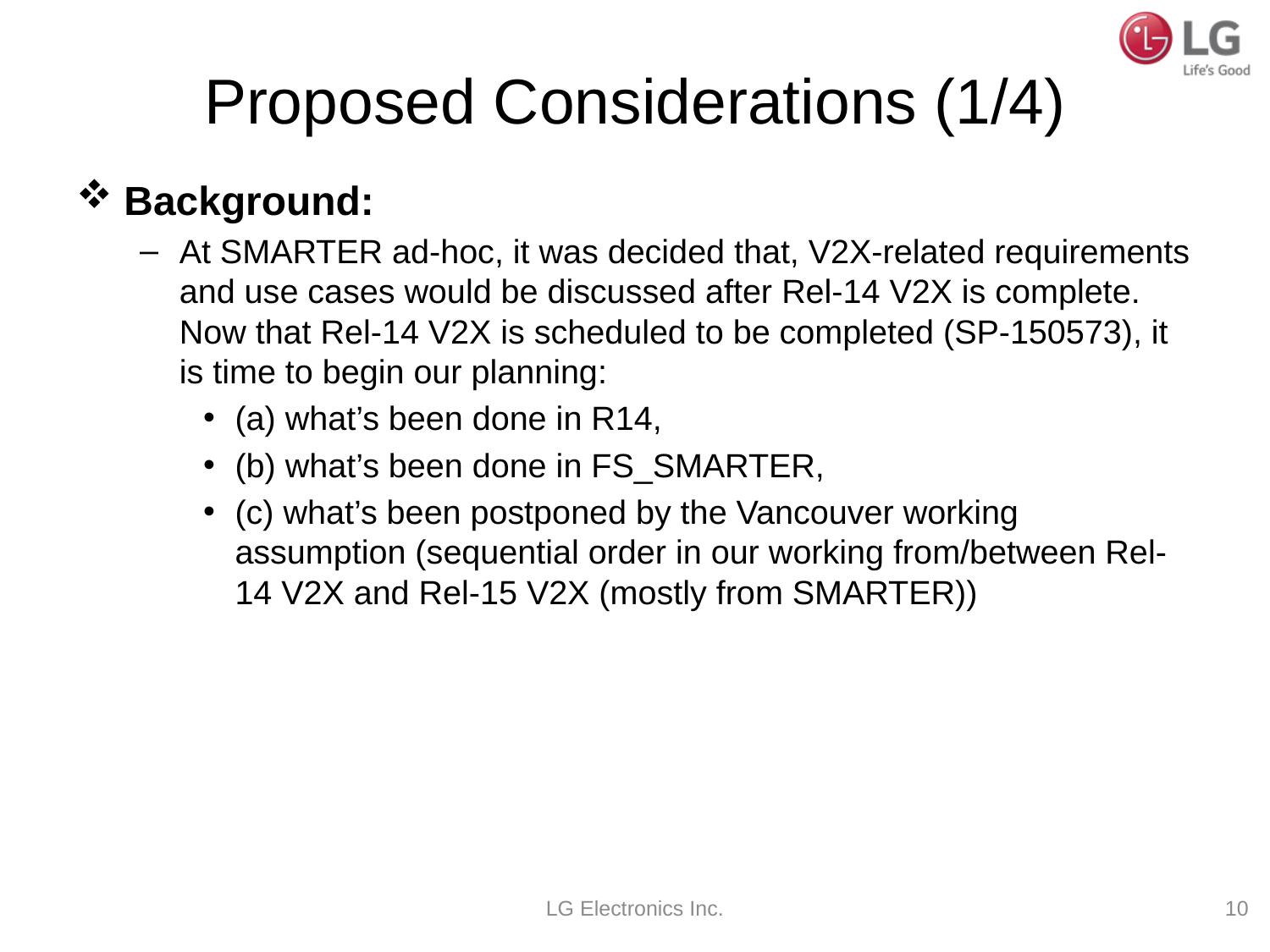

# Proposed Considerations (1/4)
Background:
At SMARTER ad-hoc, it was decided that, V2X-related requirements and use cases would be discussed after Rel-14 V2X is complete. Now that Rel-14 V2X is scheduled to be completed (SP-150573), it is time to begin our planning:
(a) what’s been done in R14,
(b) what’s been done in FS_SMARTER,
(c) what’s been postponed by the Vancouver working assumption (sequential order in our working from/between Rel-14 V2X and Rel-15 V2X (mostly from SMARTER))

LG Electronics Inc.
10